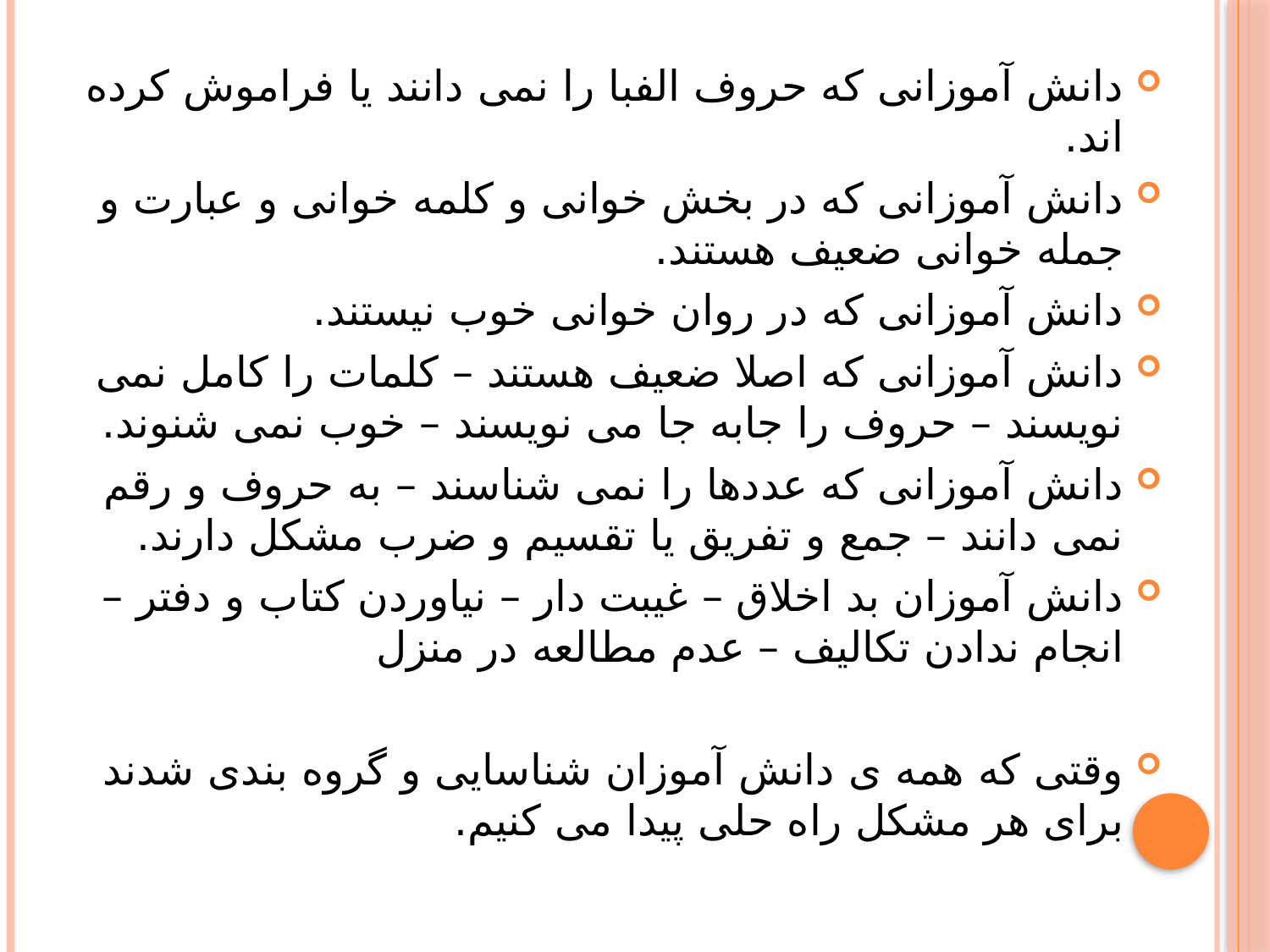

دانش آموزانی که حروف الفبا را نمی دانند یا فراموش کرده اند.
دانش آموزانی که در بخش خوانی و کلمه خوانی و عبارت و جمله خوانی ضعیف هستند.
دانش آموزانی که در روان خوانی خوب نیستند.
دانش آموزانی که اصلا ضعیف هستند – کلمات را کامل نمی نویسند – حروف را جابه جا می نویسند – خوب نمی شنوند.
دانش آموزانی که عددها را نمی شناسند – به حروف و رقم نمی دانند – جمع و تفریق یا تقسیم و ضرب مشکل دارند.
دانش آموزان بد اخلاق – غیبت دار – نیاوردن کتاب و دفتر – انجام ندادن تکالیف – عدم مطالعه در منزل

وقتی که همه ی دانش آموزان شناسایی و گروه بندی شدند برای هر مشکل راه حلی پیدا می کنیم.